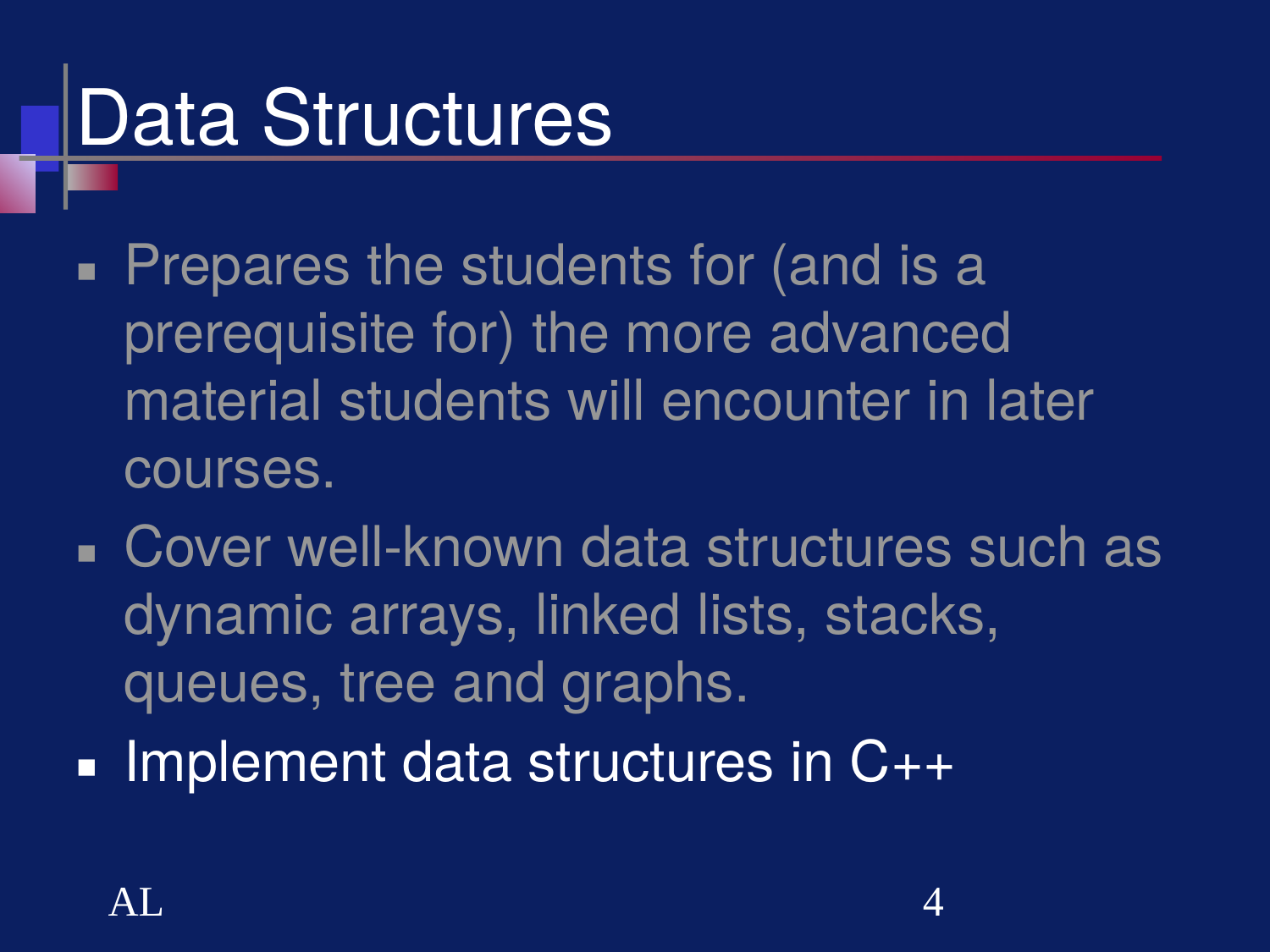

# Data Structures
Prepares the students for (and is a prerequisite for) the more advanced material students will encounter in later courses.
Cover well-known data structures such as dynamic arrays, linked lists, stacks, queues, tree and graphs.
Implement data structures in C++

AL
4